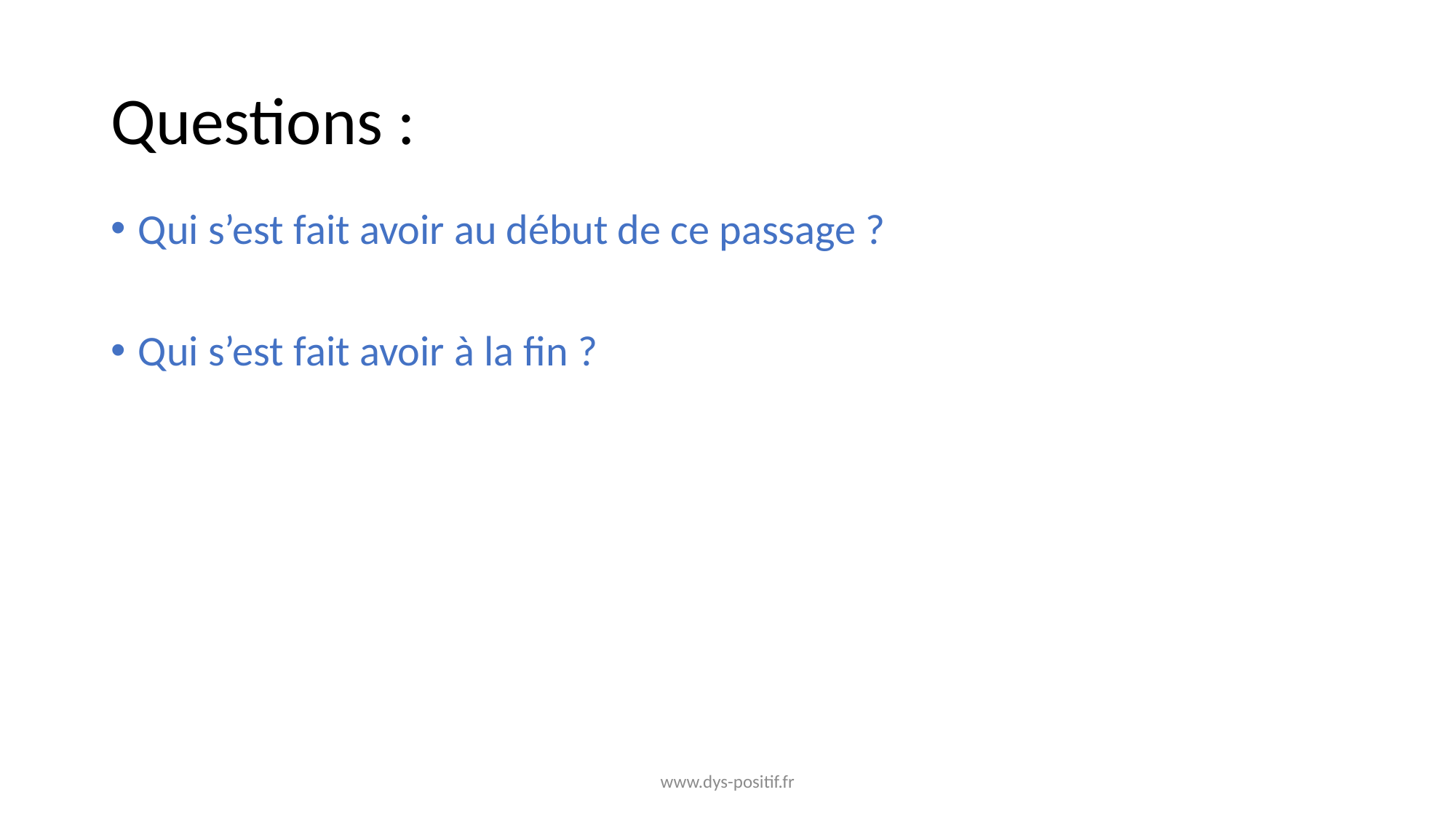

# Questions :
Qui s’est fait avoir au début de ce passage ?

Qui s’est fait avoir à la fin ?

www.dys-positif.fr